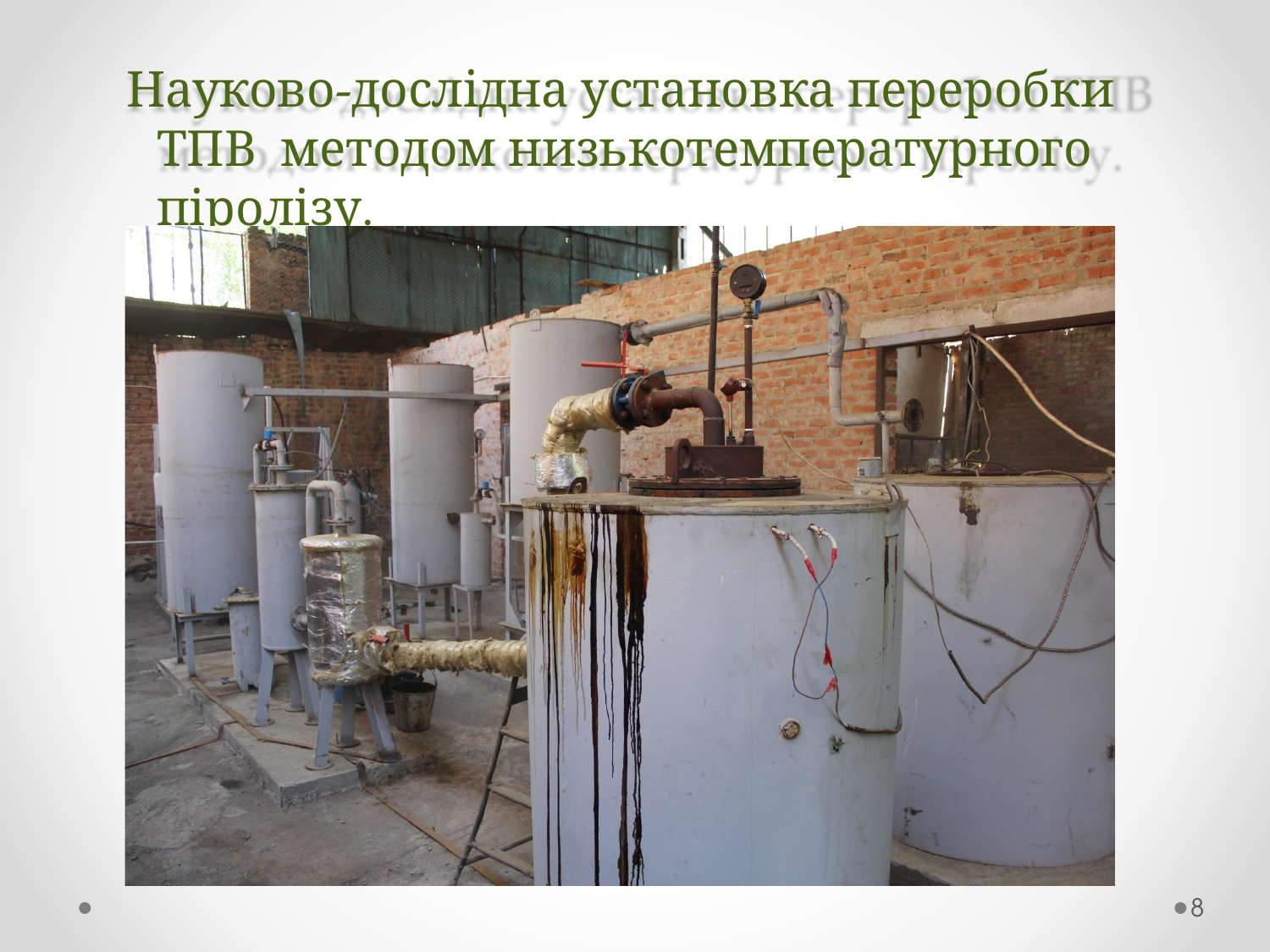

# Науково-дослідна установка переробки ТПВ  методом низькотемпературного піролізу.

8